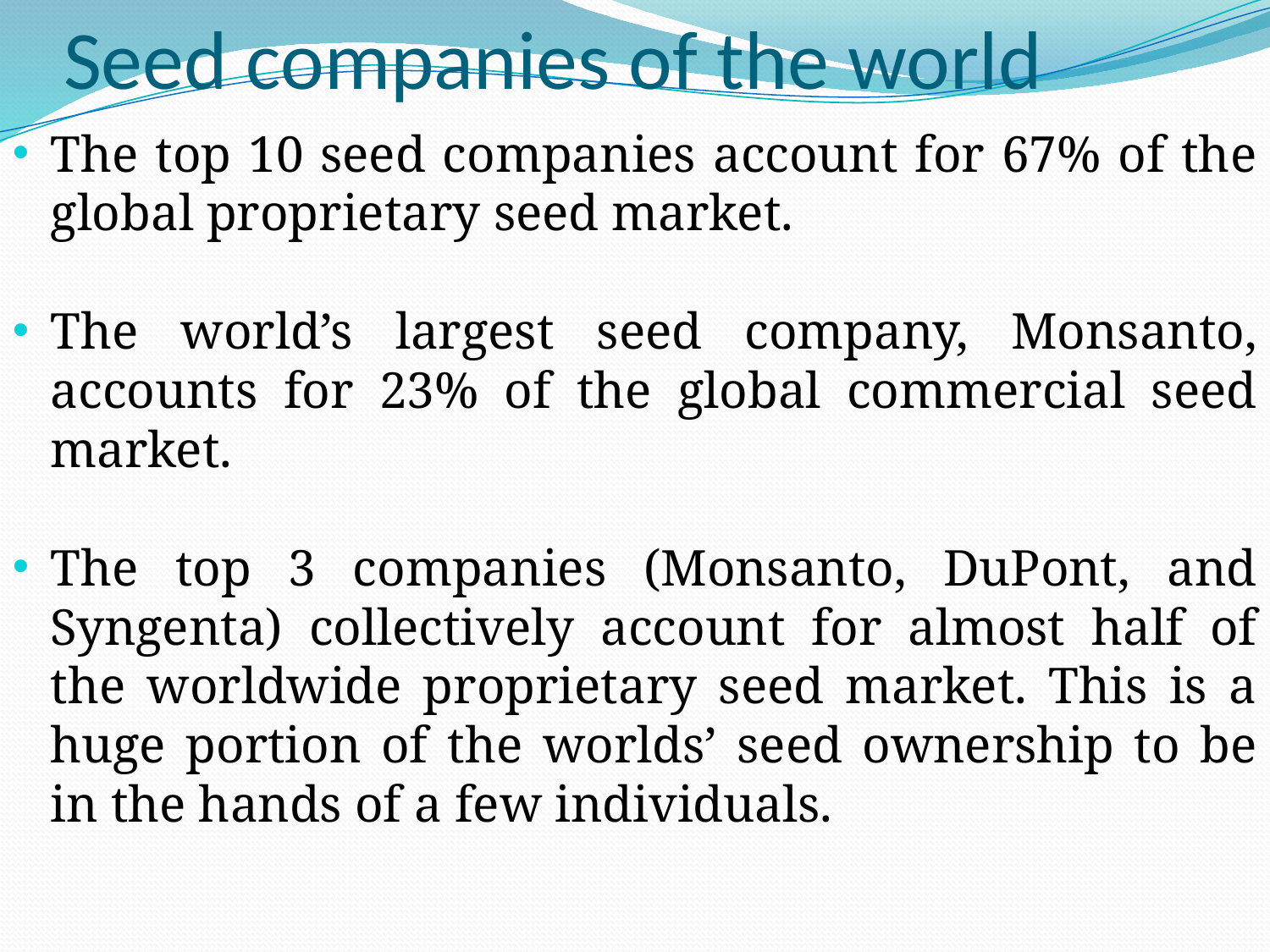

# Seed companies of the world
The top 10 seed companies account for 67% of the global proprietary seed market.

The world’s largest seed company, Monsanto, accounts for 23% of the global commercial seed market.

The top 3 companies (Monsanto, DuPont, and Syngenta) collectively account for almost half of the worldwide proprietary seed market. This is a huge portion of the worlds’ seed ownership to be in the hands of a few individuals.